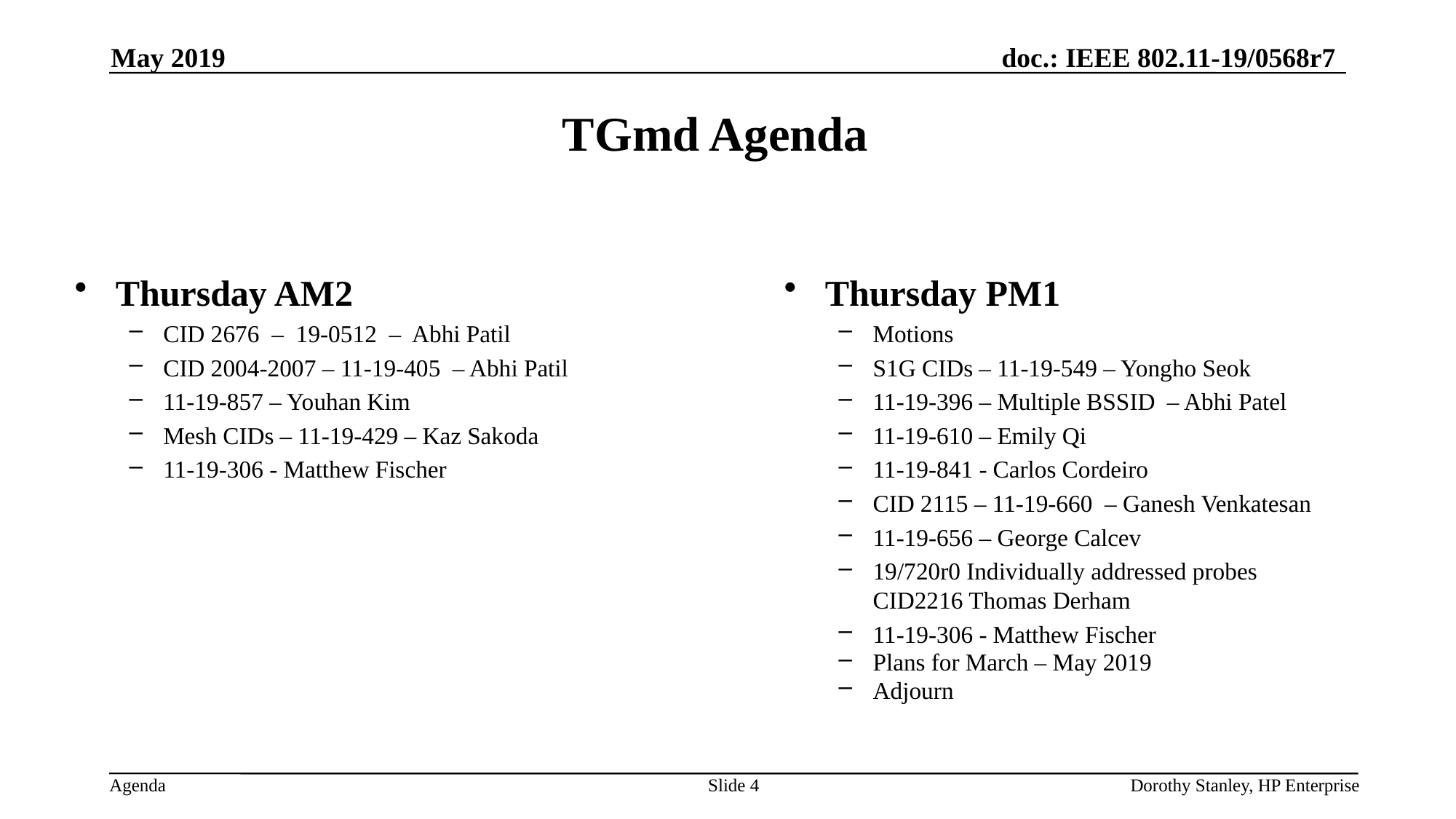

May 2019
# TGmd Agenda
Thursday AM2
CID 2676  –  19-0512  –  Abhi Patil
CID 2004-2007 – 11-19-405  – Abhi Patil
11-19-857 – Youhan Kim
Mesh CIDs – 11-19-429 – Kaz Sakoda
11-19-306 - Matthew Fischer

Thursday PM1
Motions
S1G CIDs – 11-19-549 – Yongho Seok
11-19-396 – Multiple BSSID  – Abhi Patel
11-19-610 – Emily Qi
11-19-841 - Carlos Cordeiro
CID 2115 – 11-19-660  – Ganesh Venkatesan
11-19-656 – George Calcev
19/720r0 Individually addressed probes CID2216 Thomas Derham
11-19-306 - Matthew Fischer
Plans for March – May 2019
Adjourn

Slide 4
Dorothy Stanley, HP Enterprise